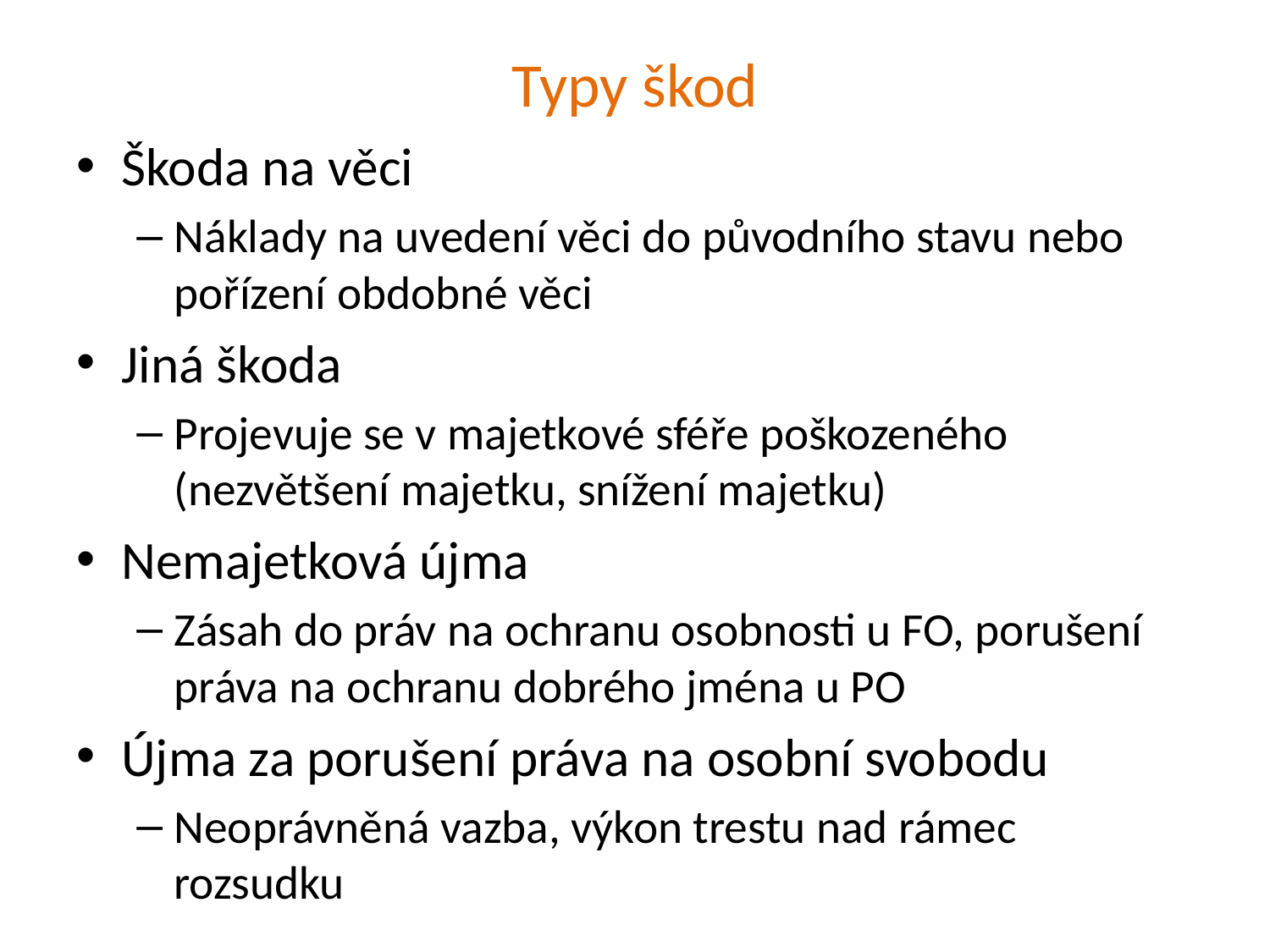

# Typy škod
Škoda na věci
Náklady na uvedení věci do původního stavu nebo pořízení obdobné věci
Jiná škoda
Projevuje se v majetkové sféře poškozeného (nezvětšení majetku, snížení majetku)
Nemajetková újma
Zásah do práv na ochranu osobnosti u FO, porušení práva na ochranu dobrého jména u PO
Újma za porušení práva na osobní svobodu
Neoprávněná vazba, výkon trestu nad rámec rozsudku